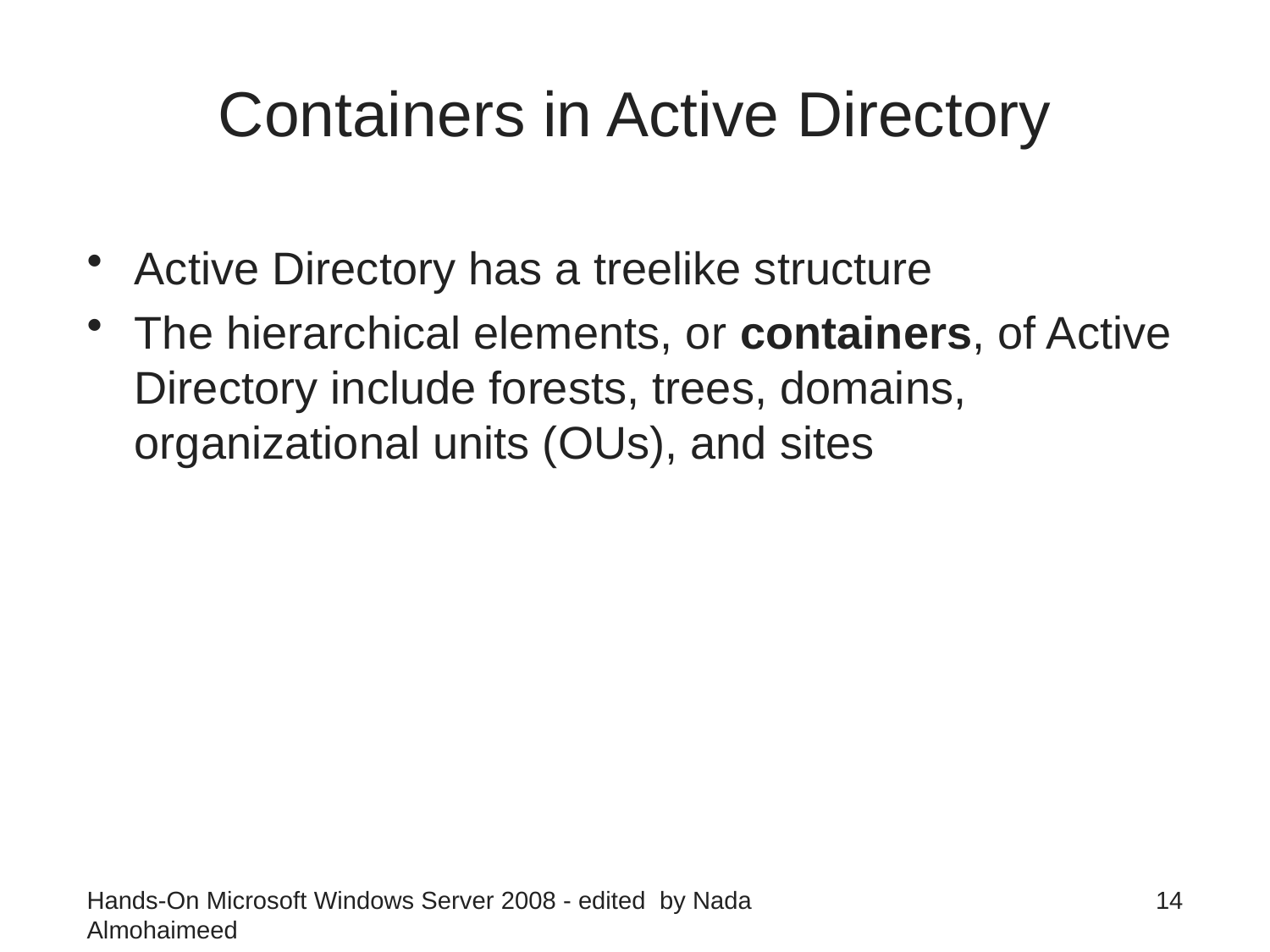

# Containers in Active Directory
Active Directory has a treelike structure
The hierarchical elements, or containers, of Active Directory include forests, trees, domains, organizational units (OUs), and sites
Hands-On Microsoft Windows Server 2008 - edited  by Nada Almohaimeed
14